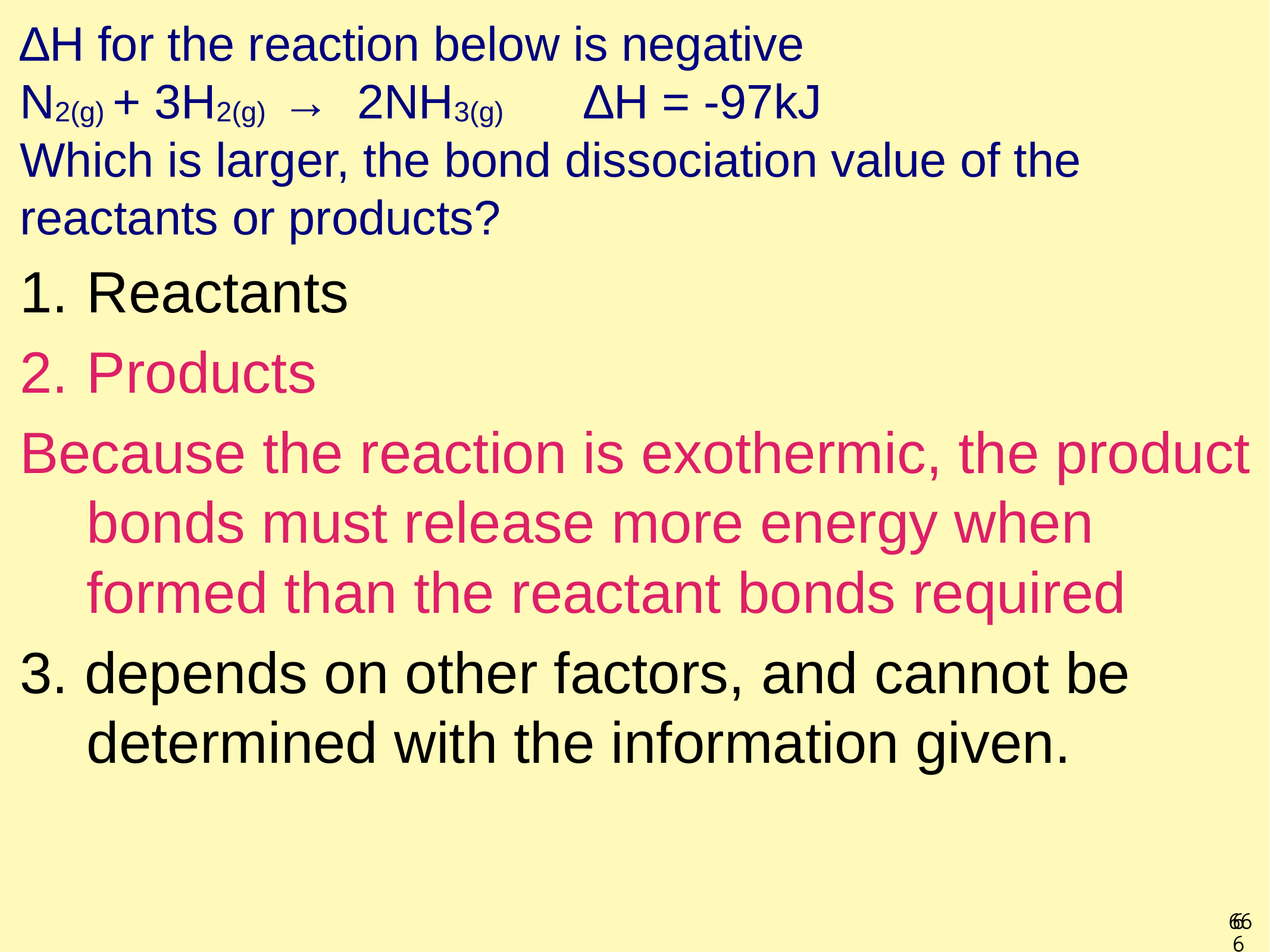

# ∆H for the reaction below is negative N2(g) + 3H2(g)  →  2NH3(g)      ∆H = -97kJ Which is larger, the bond dissociation value of the reactants or products?
Reactants
Products
Because the reaction is exothermic, the product bonds must release more energy when formed than the reactant bonds required
3. depends on other factors, and cannot be determined with the information given.
66
66